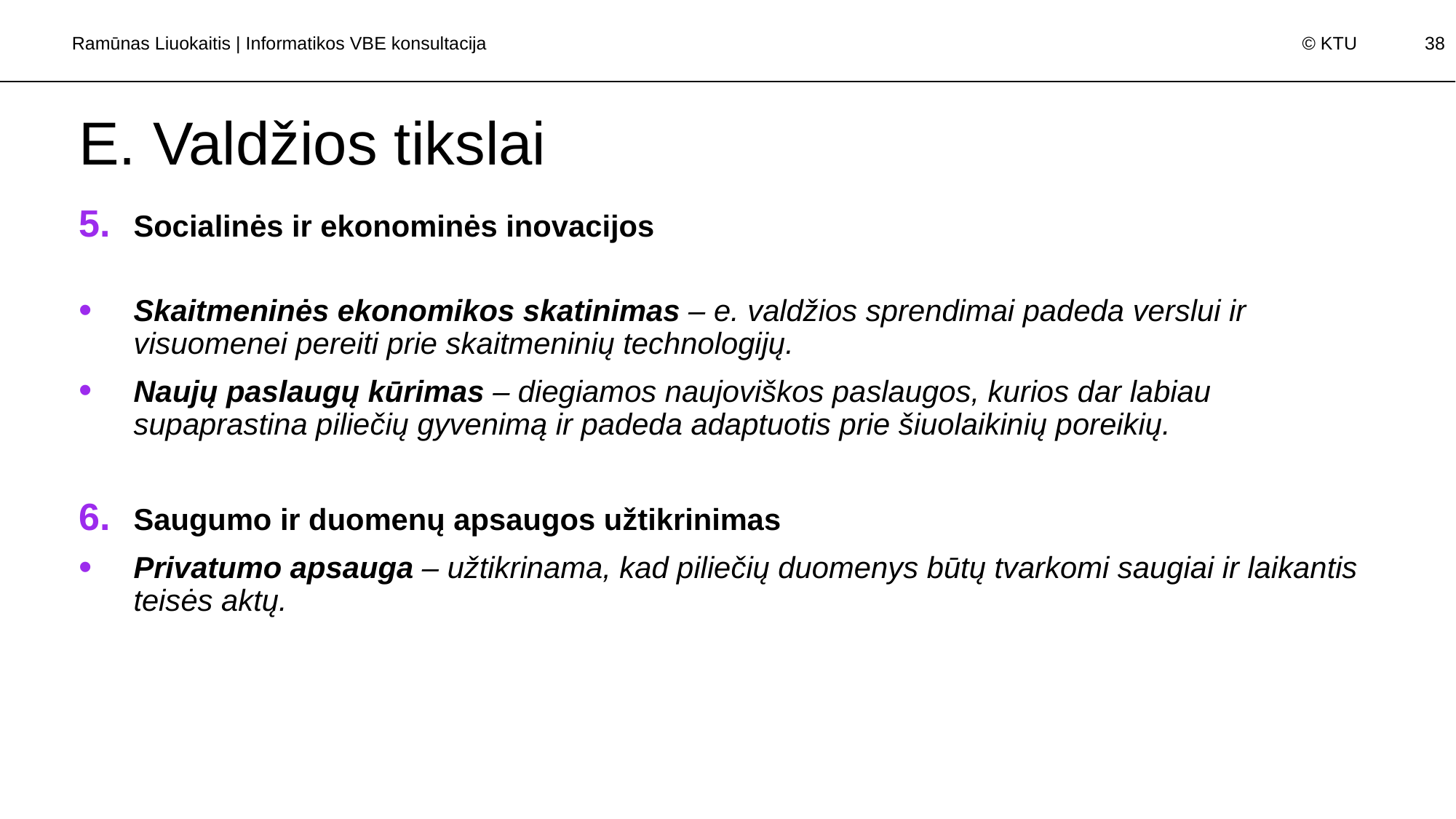

Ramūnas Liuokaitis | Informatikos VBE konsultacija
# E. Valdžios tikslai
Socialinės ir ekonominės inovacijos
Skaitmeninės ekonomikos skatinimas – e. valdžios sprendimai padeda verslui ir visuomenei pereiti prie skaitmeninių technologijų.
Naujų paslaugų kūrimas – diegiamos naujoviškos paslaugos, kurios dar labiau supaprastina piliečių gyvenimą ir padeda adaptuotis prie šiuolaikinių poreikių.

Saugumo ir duomenų apsaugos užtikrinimas
Privatumo apsauga – užtikrinama, kad piliečių duomenys būtų tvarkomi saugiai ir laikantis teisės aktų.